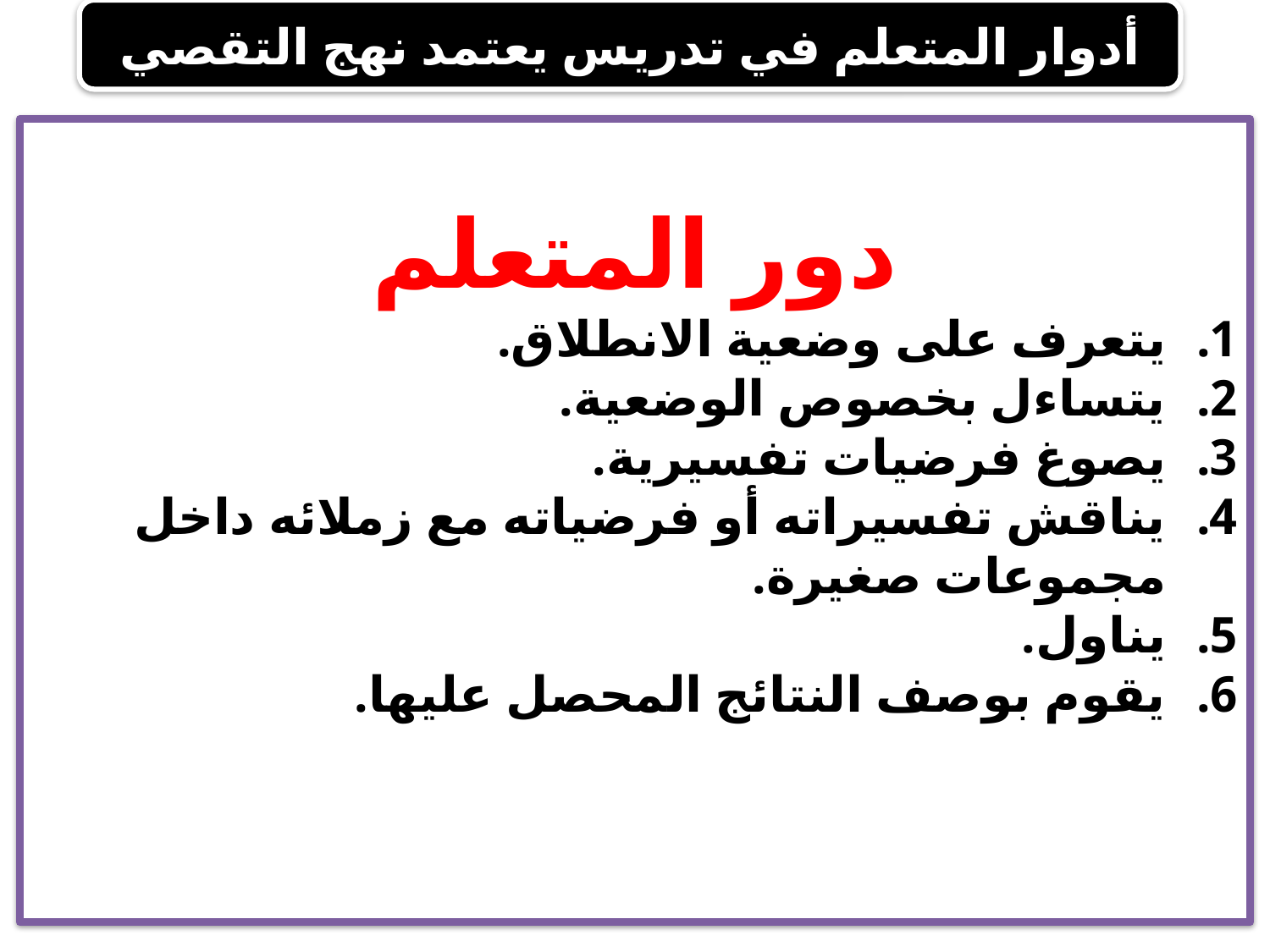

أدوار المتعلم في تدريس يعتمد نهج التقصي

دور المتعلم
يتعرف على وضعية الانطلاق.
يتساءل بخصوص الوضعية.
يصوغ فرضيات تفسيرية.
يناقش تفسيراته أو فرضياته مع زملائه داخل مجموعات صغيرة.
يناول.
يقوم بوصف النتائج المحصل عليها.